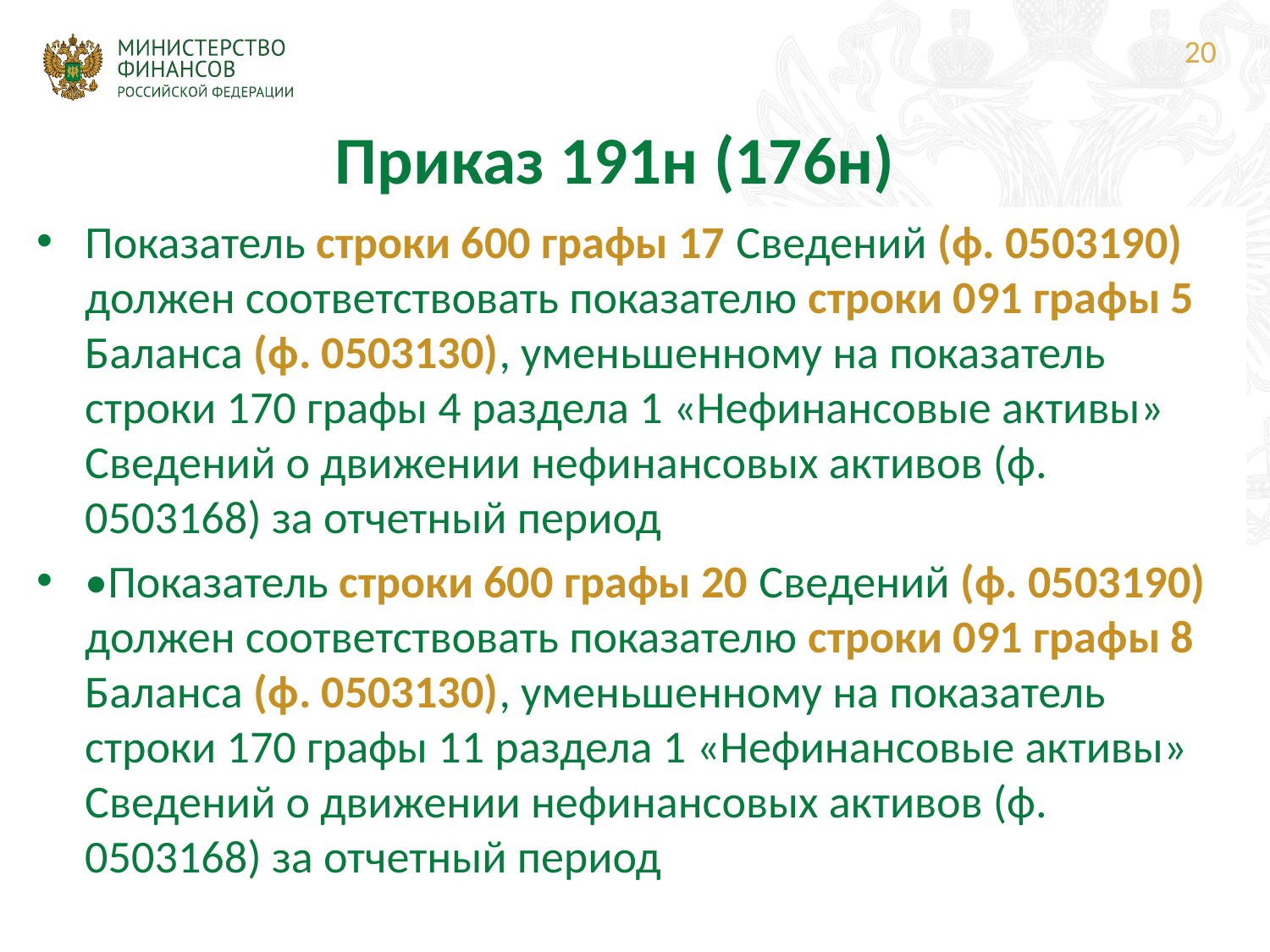

20
# Приказ 191н (176н)
Показатель строки 600 графы 17 Сведений (ф. 0503190) должен соответствовать показателю строки 091 графы 5 Баланса (ф. 0503130), уменьшенному на показатель строки 170 графы 4 раздела 1 «Нефинансовые активы» Сведений о движении нефинансовых активов (ф. 0503168) за отчетный период
•Показатель строки 600 графы 20 Сведений (ф. 0503190) должен соответствовать показателю строки 091 графы 8 Баланса (ф. 0503130), уменьшенному на показатель строки 170 графы 11 раздела 1 «Нефинансовые активы» Сведений о движении нефинансовых активов (ф. 0503168) за отчетный период